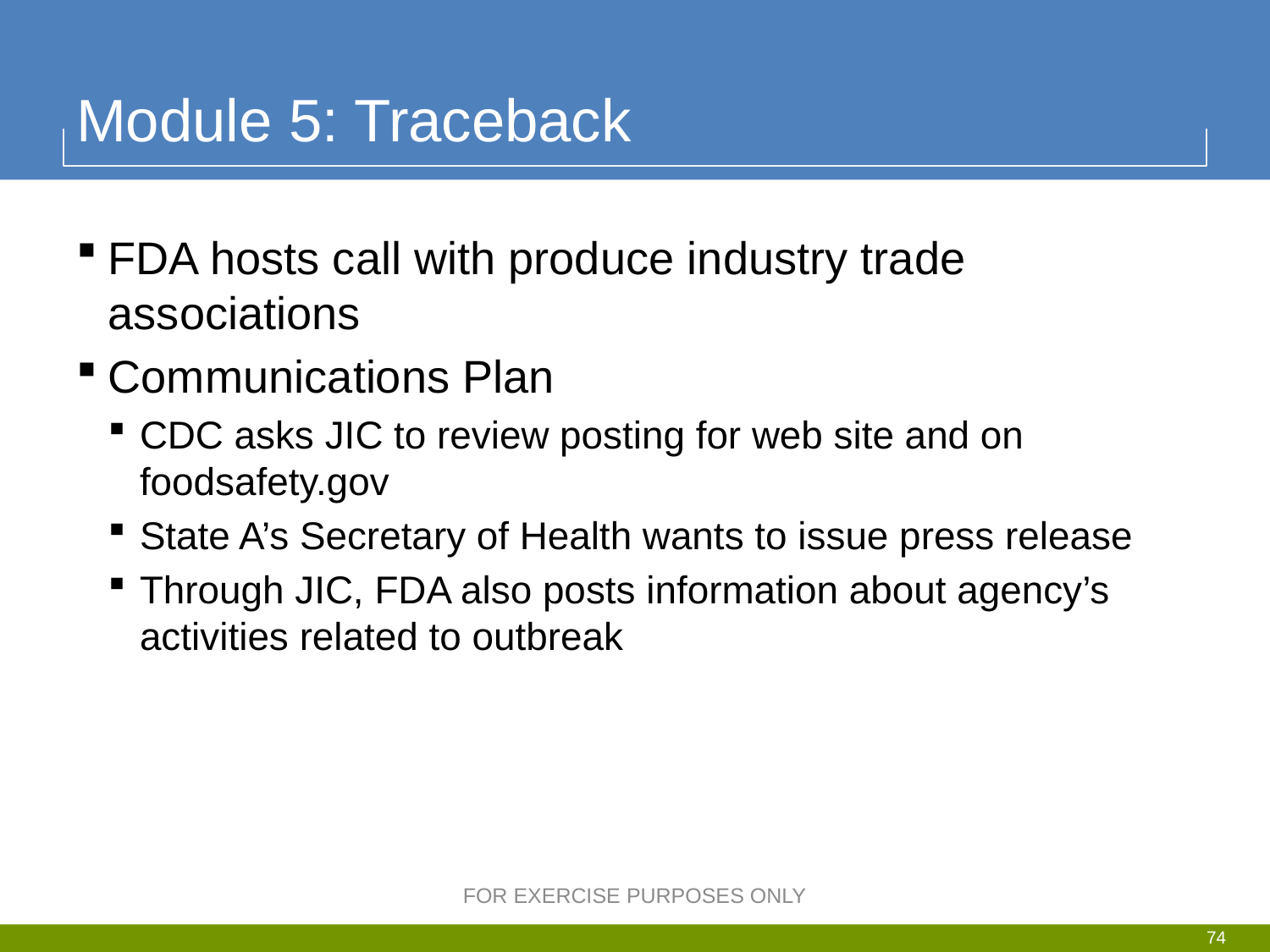

# Module 5: Traceback
FDA hosts call with produce industry trade associations
Communications Plan
CDC asks JIC to review posting for web site and on foodsafety.gov
State A’s Secretary of Health wants to issue press release
Through JIC, FDA also posts information about agency’s activities related to outbreak

FOR EXERCISE PURPOSES ONLY